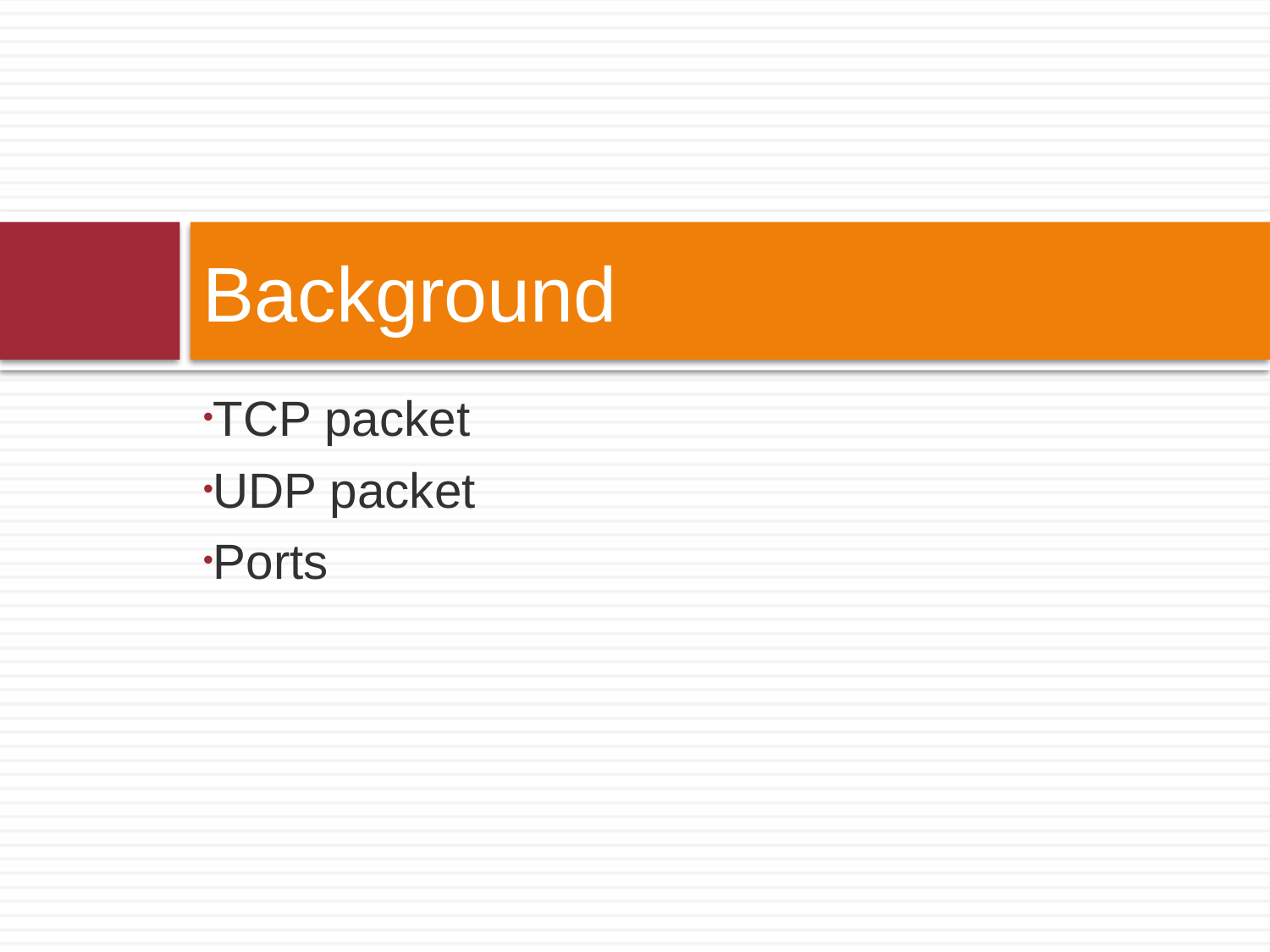

# Background
TCP packet
UDP packet
Ports